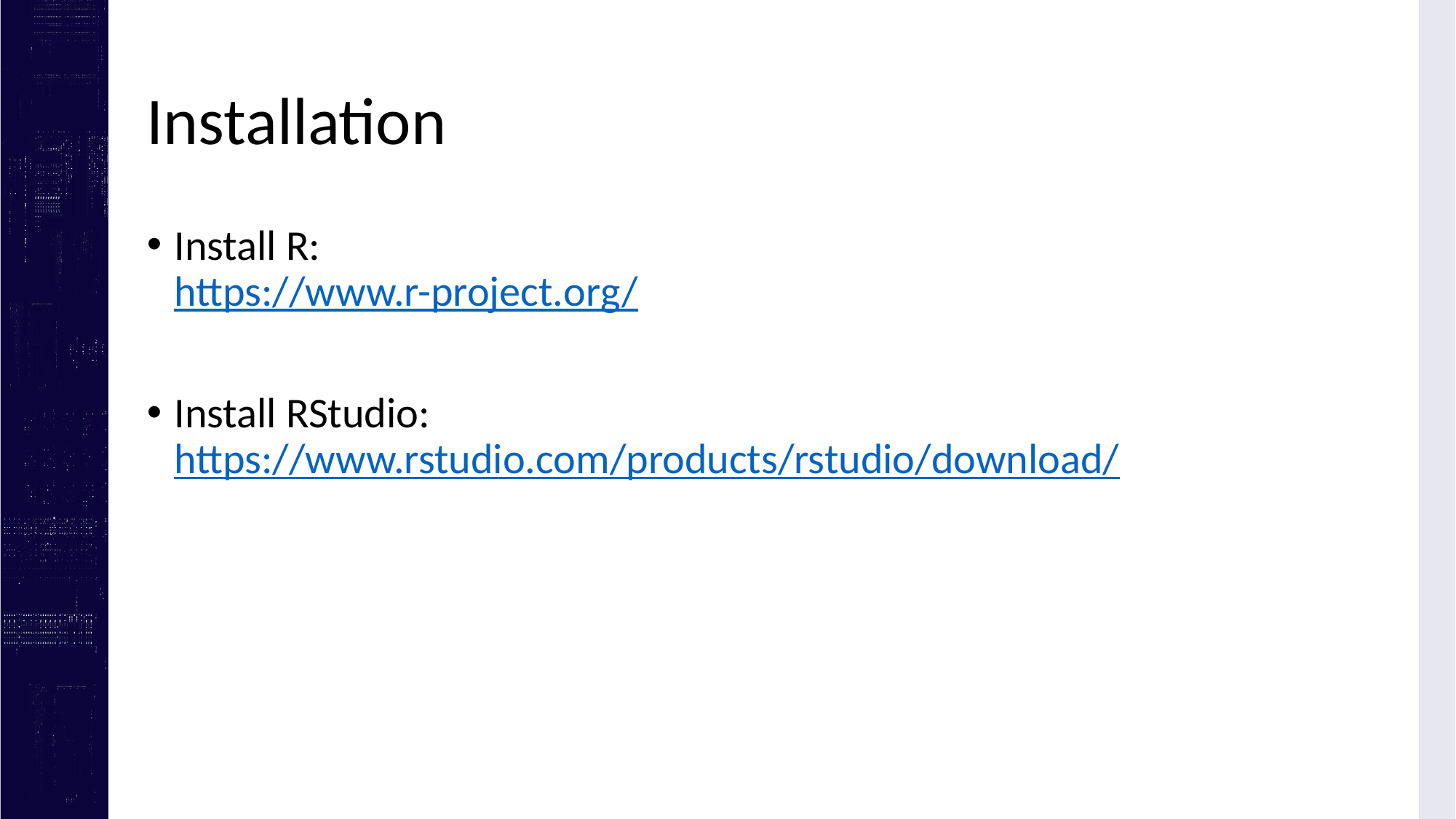

# Installation
Install R:                                                                                  https://www.r-project.org/

Install RStudio: https://www.rstudio.com/products/rstudio/download/